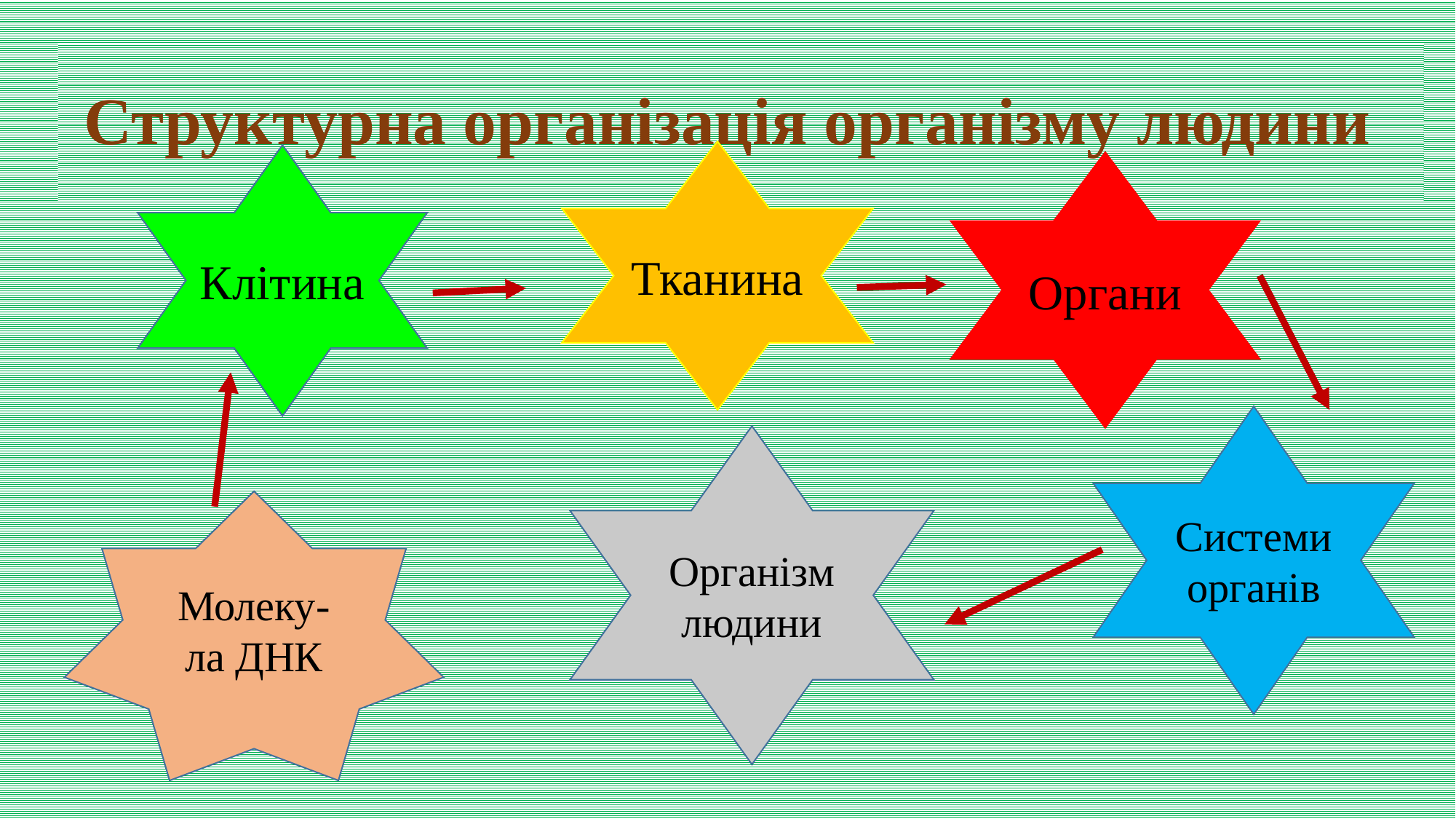

# Структурна організація організму людини
Тканина
Клітина
Органи

Системи органів
Організм людини
Молеку-ла ДНК